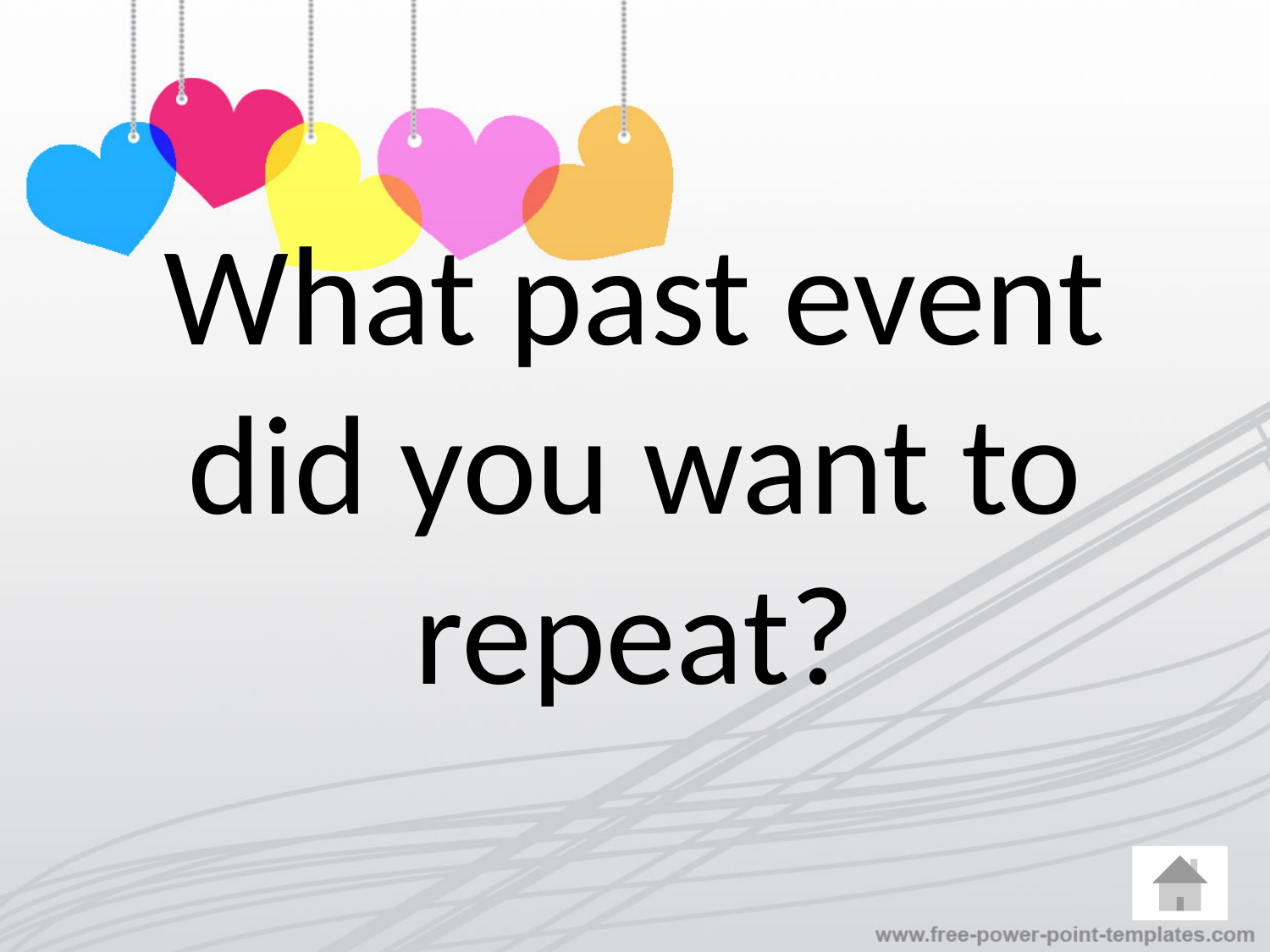

# What past event did you want to repeat?